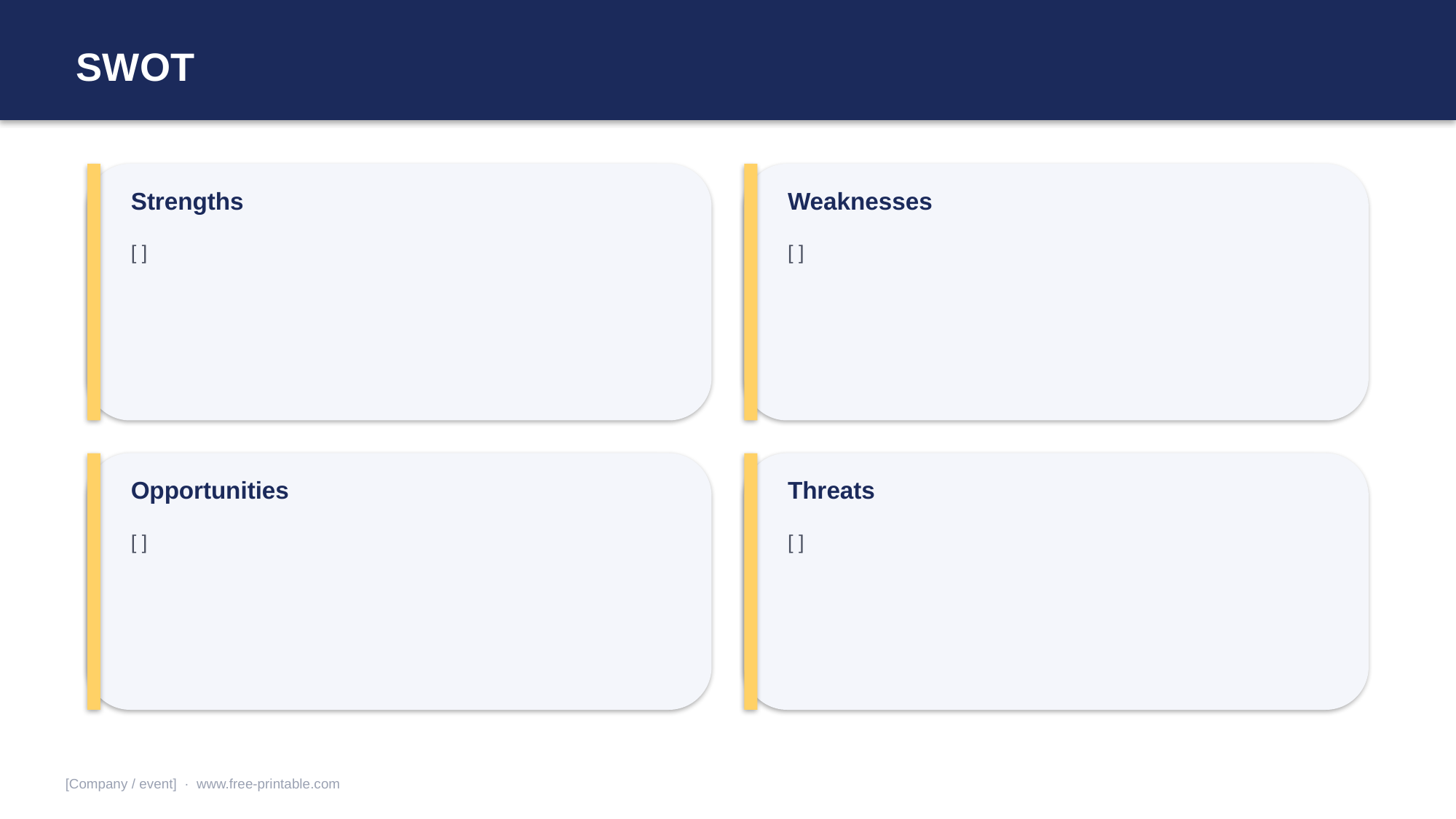

SWOT

Strengths
Weaknesses
[ ]
[ ]

Opportunities
Threats
[ ]
[ ]
[Company / event]  ·  www.free-printable.com